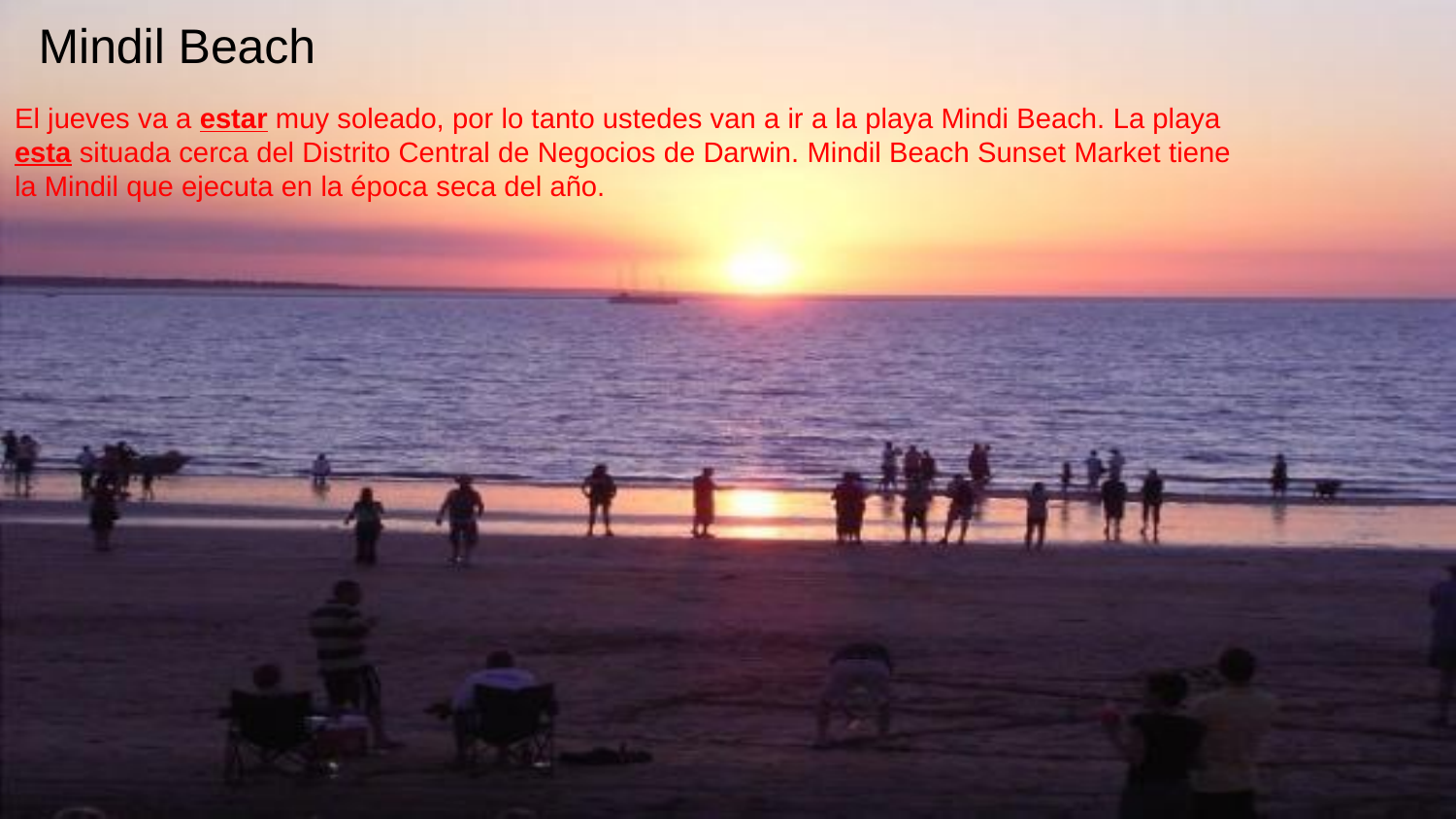

Mindil Beach
El jueves va a estar muy soleado, por lo tanto ustedes van a ir a la playa Mindi Beach. La playa esta situada cerca del Distrito Central de Negocios de Darwin. Mindil Beach Sunset Market tiene la Mindil que ejecuta en la época seca del año.